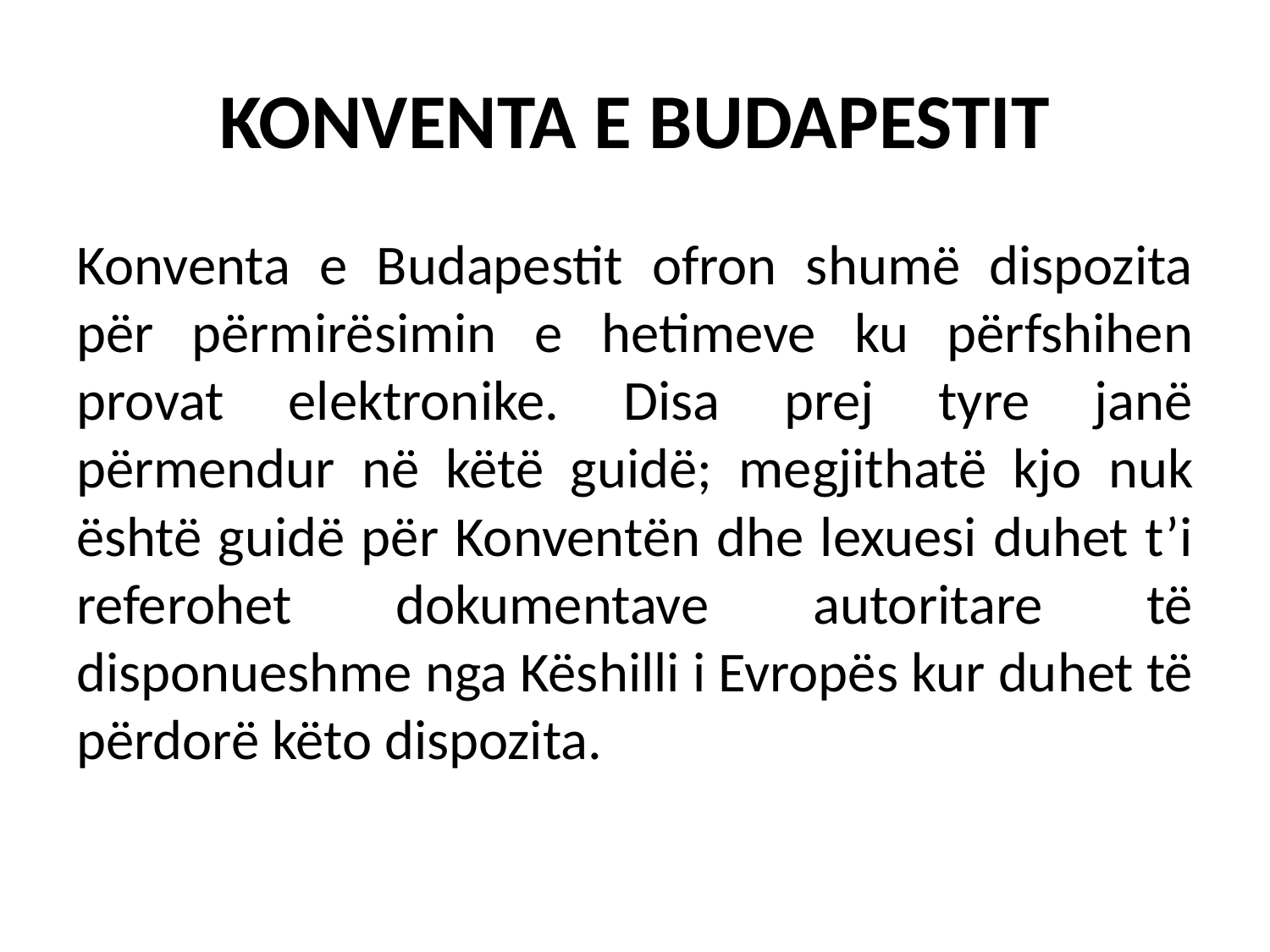

# KONVENTA E BUDAPESTIT
Konventa e Budapestit ofron shumë dispozita për përmirësimin e hetimeve ku përfshihen provat elektronike. Disa prej tyre janë përmendur në këtë guidë; megjithatë kjo nuk është guidë për Konventën dhe lexuesi duhet t’i referohet dokumentave autoritare të disponueshme nga Këshilli i Evropës kur duhet të përdorë këto dispozita.